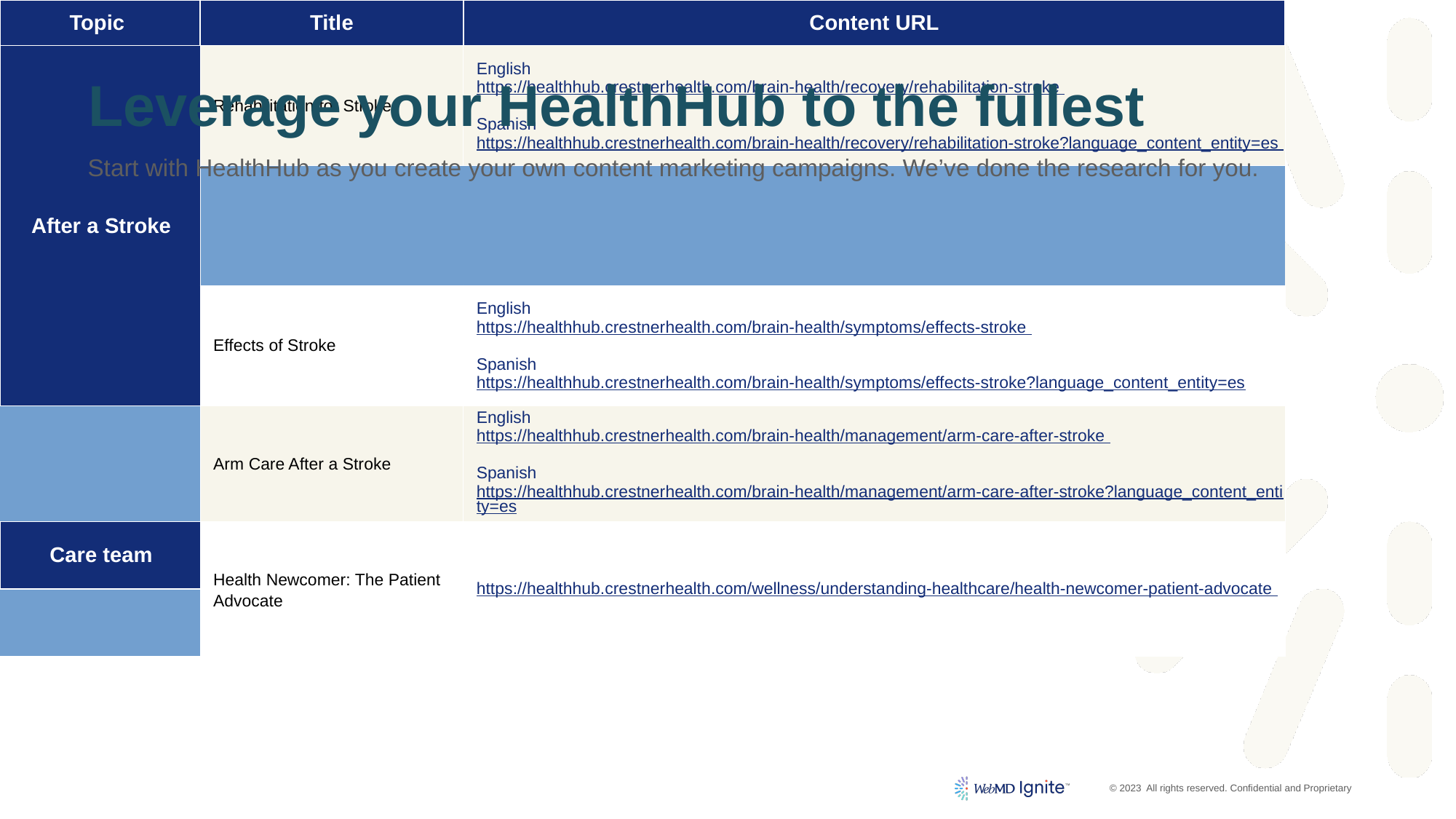

# Leverage your HealthHub to the fullest
Start with HealthHub as you create your own content marketing campaigns. We’ve done the research for you.
| Topic | Title | Content URL |
| --- | --- | --- |
| After a Stroke | Rehabilitation for Stroke | English https://healthhub.crestnerhealth.com/brain-health/recovery/rehabilitation-stroke Spanish https://healthhub.crestnerhealth.com/brain-health/recovery/rehabilitation-stroke?language\_content\_entity=es |
|  |  |  |
|  | Effects of Stroke | English https://healthhub.crestnerhealth.com/brain-health/symptoms/effects-stroke Spanish https://healthhub.crestnerhealth.com/brain-health/symptoms/effects-stroke?language\_content\_entity=es |
|  | Arm Care After a Stroke | English https://healthhub.crestnerhealth.com/brain-health/management/arm-care-after-stroke Spanish https://healthhub.crestnerhealth.com/brain-health/management/arm-care-after-stroke?language\_content\_entity=es |
| Care team | Health Newcomer: The Patient Advocate | https://healthhub.crestnerhealth.com/wellness/understanding-healthcare/health-newcomer-patient-advocate |
|  |  |  |
|  | Neurology | https://healthhub.crestnerhealth.com/brain-health/definition/neurology |